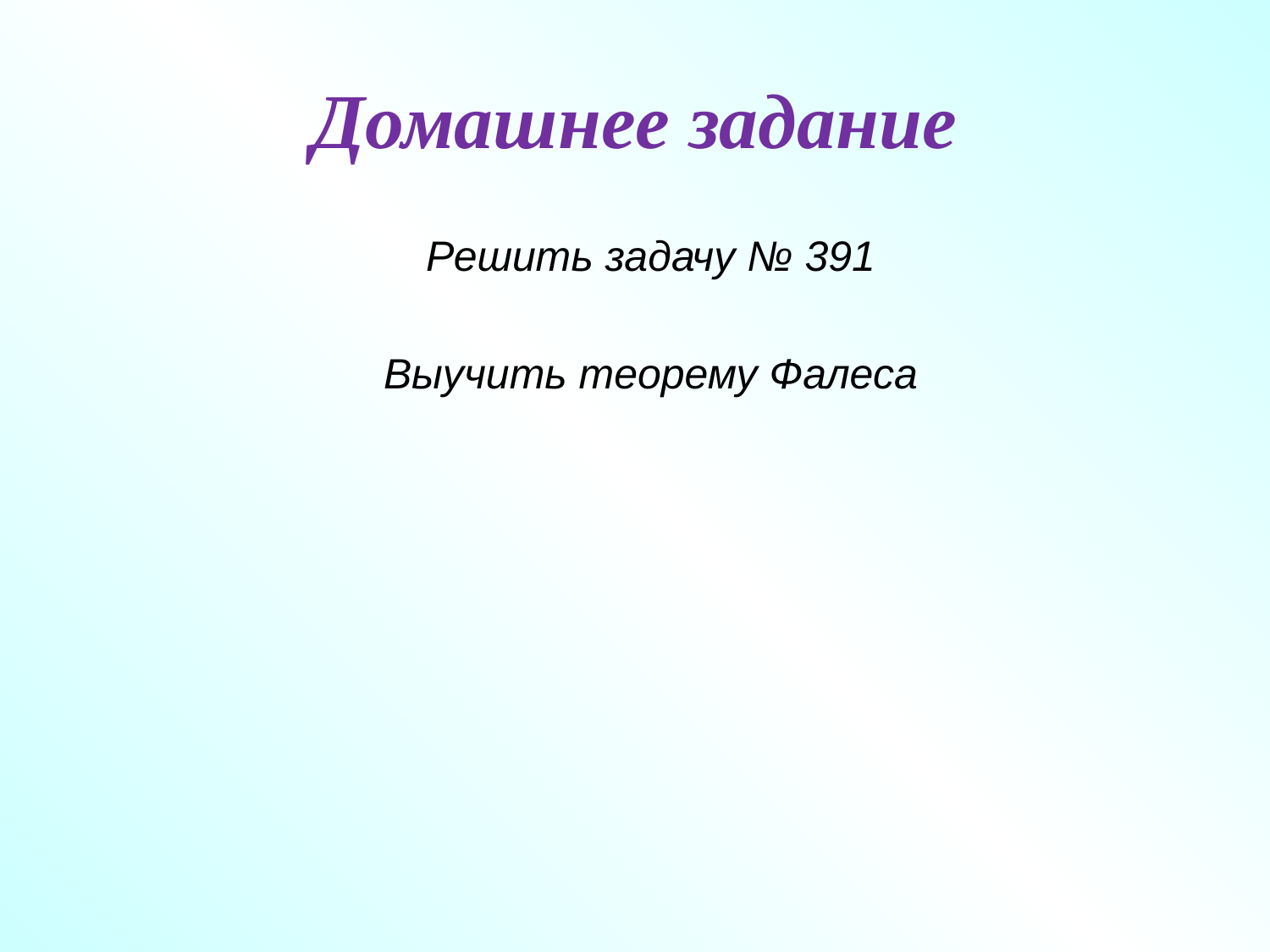

# Домашнее задание
Решить задачу № 391

Выучить теорему Фалеса